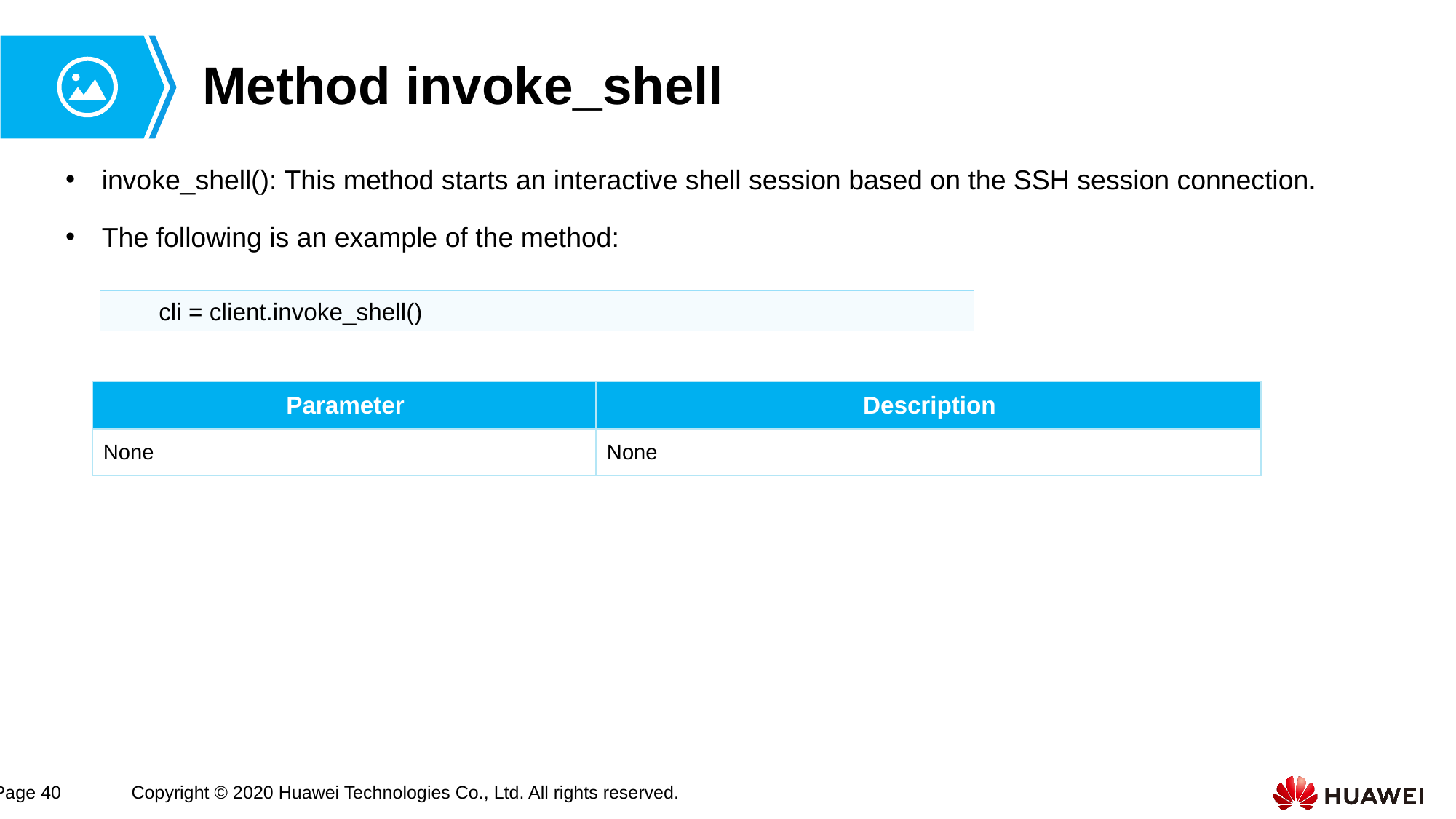

# Method invoke_shell
invoke_shell(): This method starts an interactive shell session based on the SSH session connection.
The following is an example of the method:

cli = client.invoke_shell()
| Parameter | Description |
| --- | --- |
| None | None |